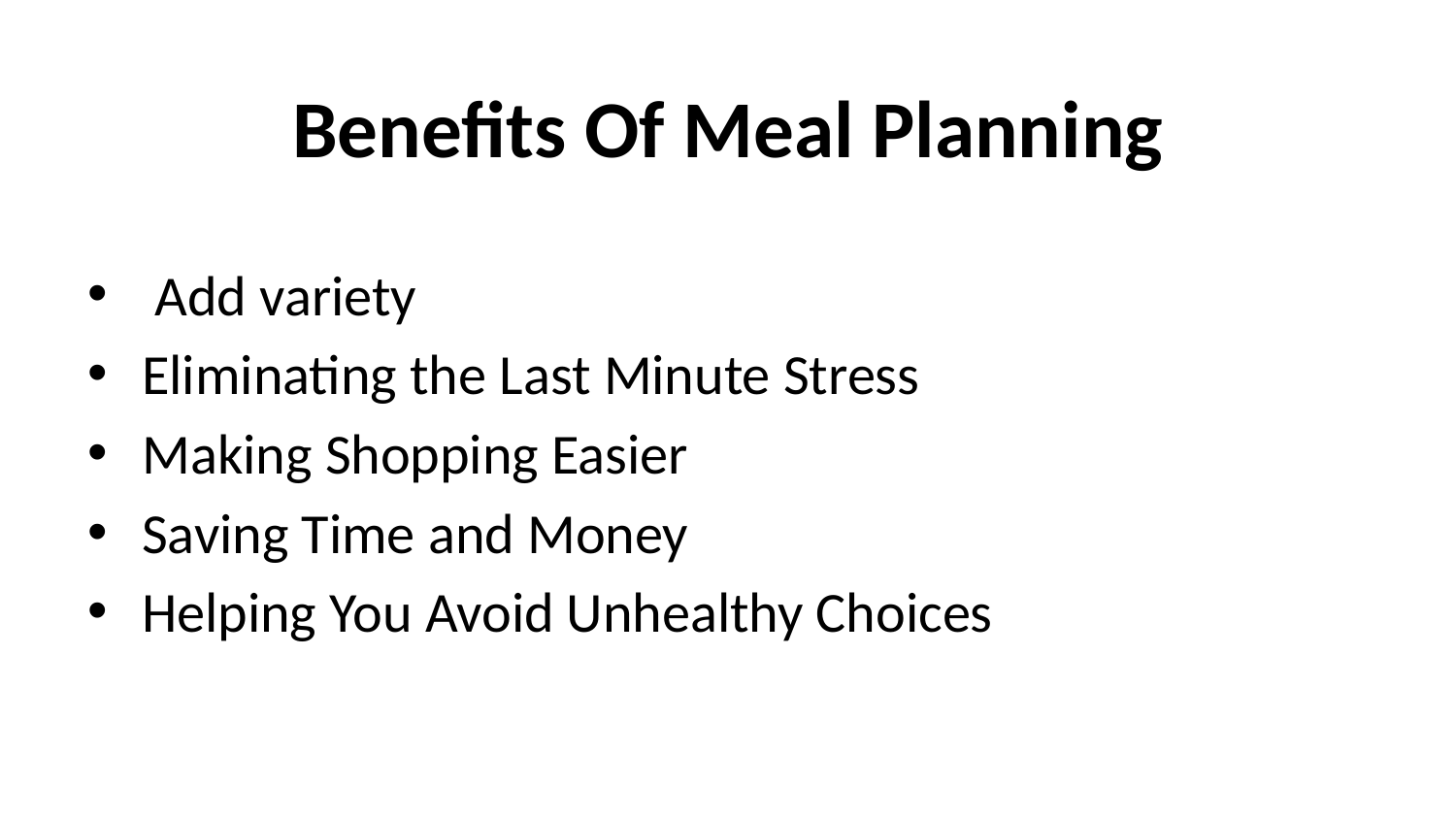

# Benefits Of Meal Planning
 Add variety
Eliminating the Last Minute Stress
Making Shopping Easier
Saving Time and Money
Helping You Avoid Unhealthy Choices